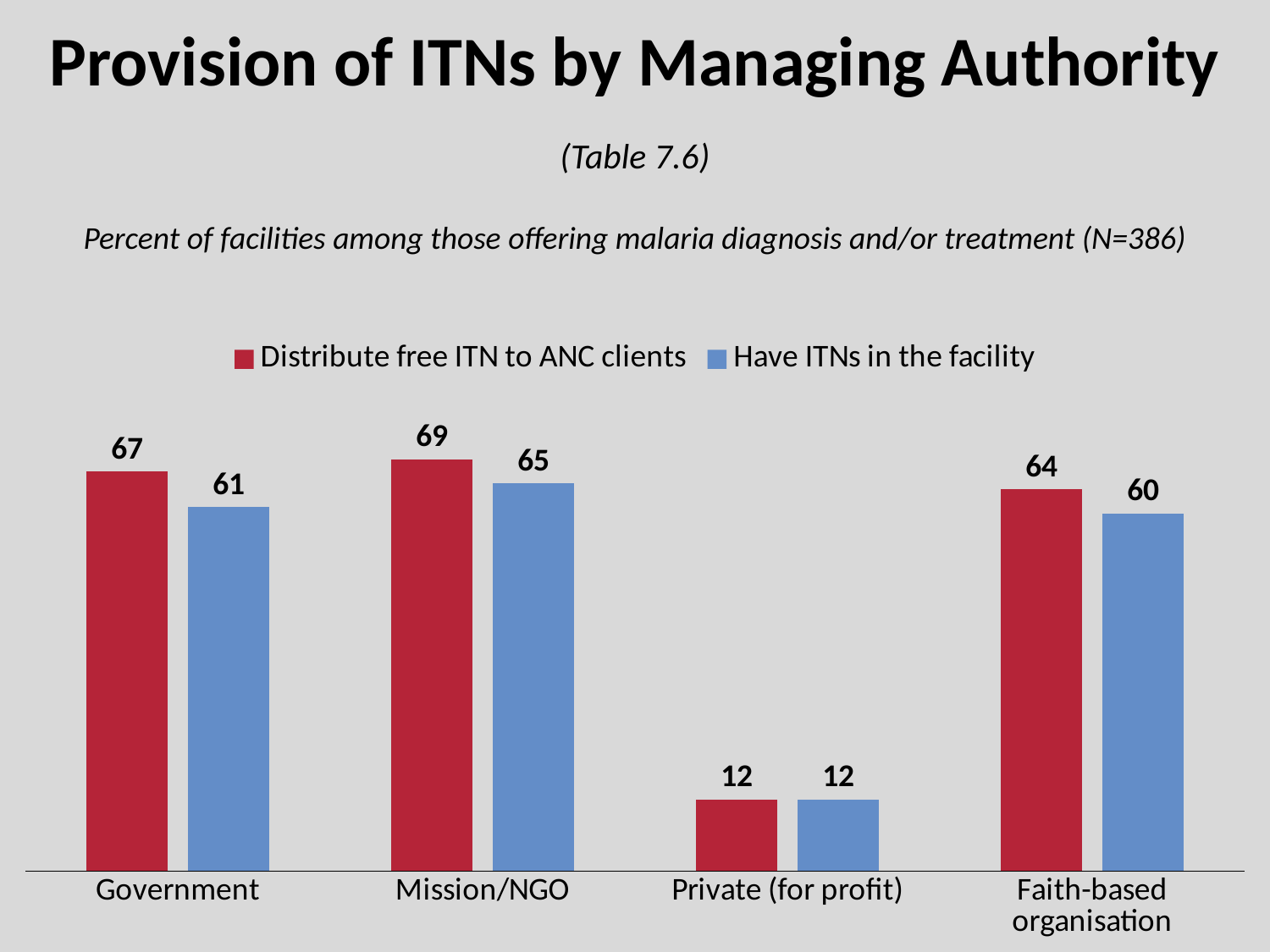

# Provision of ITNs by Managing Authority
(Table 7.6)
Percent of facilities among those offering malaria diagnosis and/or treatment (N=386)

### Chart

| Category | Distribute free ITN to ANC clients | Have ITNs in the facility |
|---|---|---|
| Government | 67.0 | 61.0 |
| Mission/NGO | 69.0 | 65.0 |
| Private (for profit) | 12.0 | 12.0 |
| Faith-based organisation | 64.0 | 60.0 |